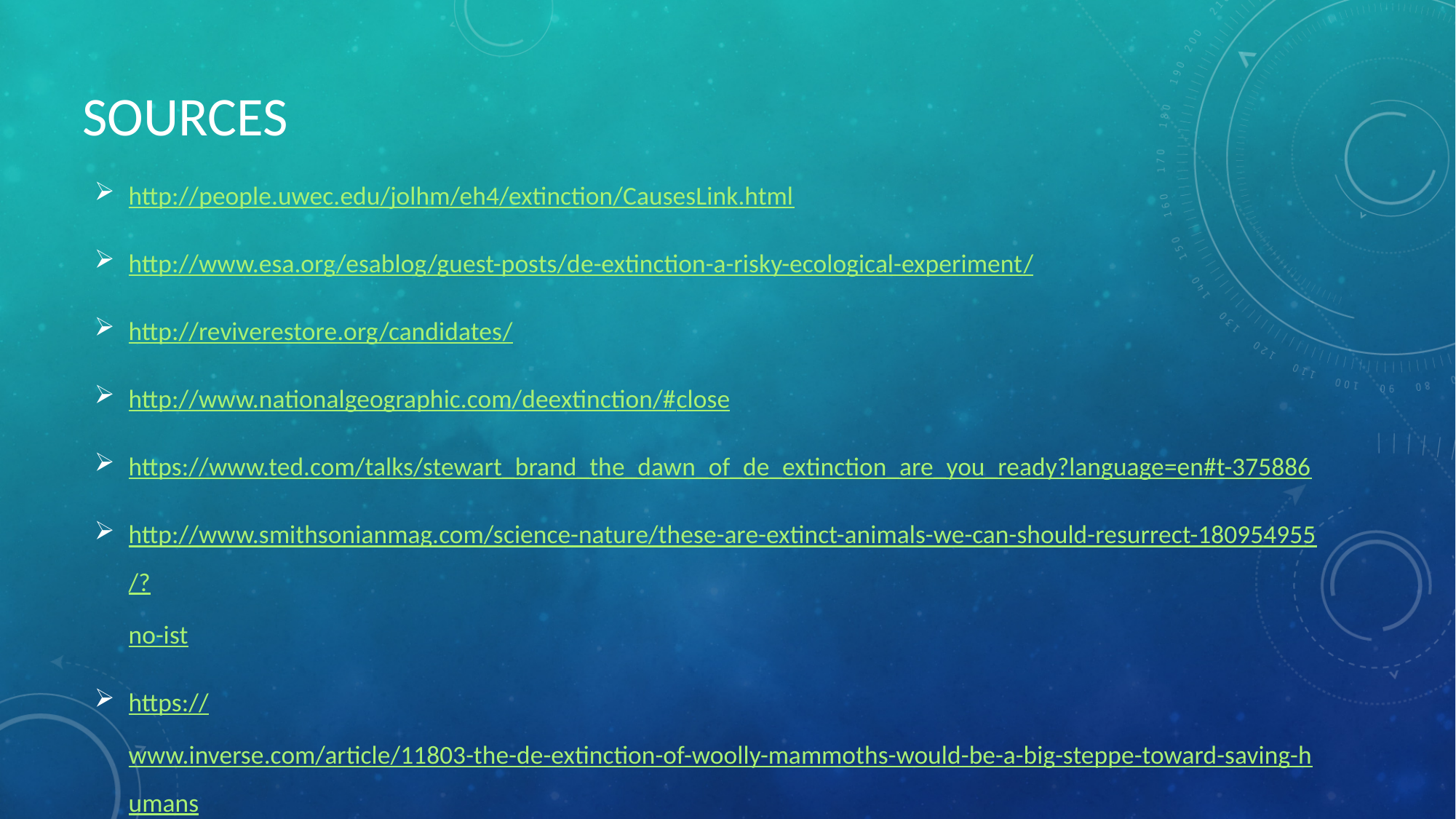

# Sources
http://people.uwec.edu/jolhm/eh4/extinction/CausesLink.html
http://www.esa.org/esablog/guest-posts/de-extinction-a-risky-ecological-experiment/
http://reviverestore.org/candidates/
http://www.nationalgeographic.com/deextinction/#close
https://www.ted.com/talks/stewart_brand_the_dawn_of_de_extinction_are_you_ready?language=en#t-375886
http://www.smithsonianmag.com/science-nature/these-are-extinct-animals-we-can-should-resurrect-180954955/?no-ist
https://www.inverse.com/article/11803-the-de-extinction-of-woolly-mammoths-would-be-a-big-steppe-toward-saving-humans
http://www.huffingtonpost.com/news/de-extinction/